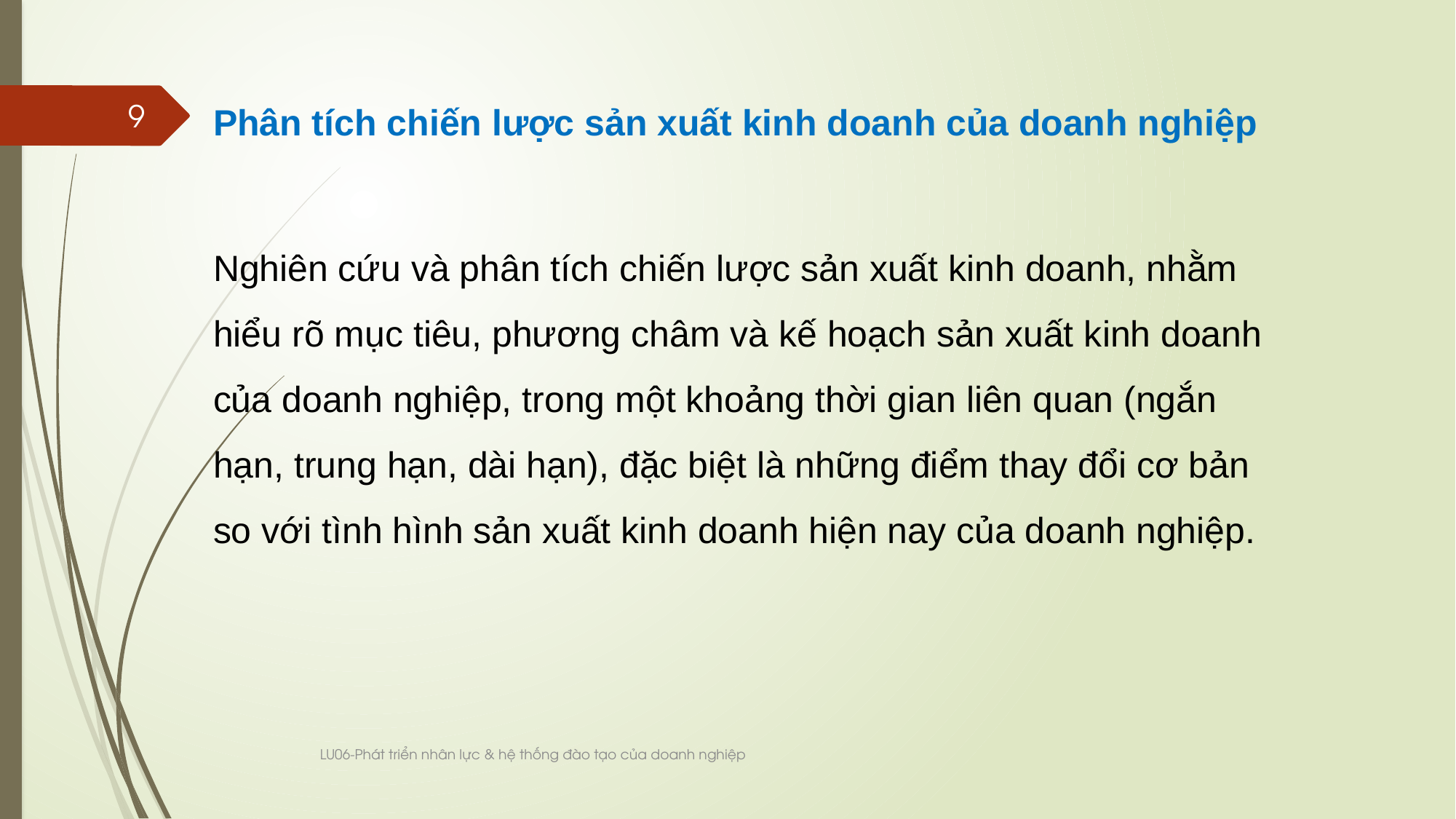

9
Phân tích chiến lược sản xuất kinh doanh của doanh nghiệp

Nghiên cứu và phân tích chiến lược sản xuất kinh doanh, nhằm hiểu rõ mục tiêu, phương châm và kế hoạch sản xuất kinh doanh của doanh nghiệp, trong một khoảng thời gian liên quan (ngắn hạn, trung hạn, dài hạn), đặc biệt là những điểm thay đổi cơ bản so với tình hình sản xuất kinh doanh hiện nay của doanh nghiệp.
LU06-Phát triển nhân lực & hệ thống đào tạo của doanh nghiệp